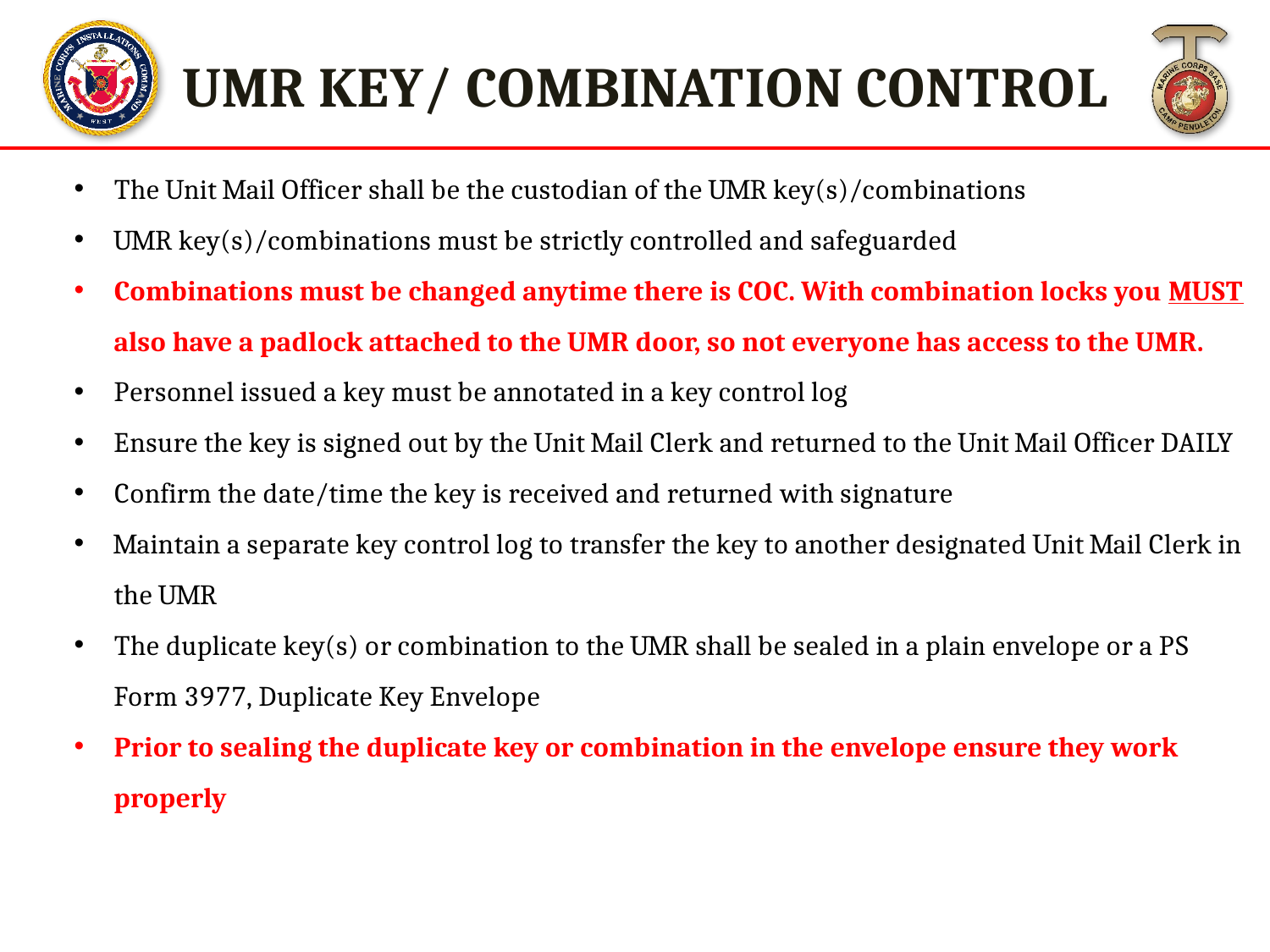

UMR KEY/ COMBINATION CONTROL
The Unit Mail Officer shall be the custodian of the UMR key(s)/combinations
UMR key(s)/combinations must be strictly controlled and safeguarded
Combinations must be changed anytime there is COC. With combination locks you MUST also have a padlock attached to the UMR door, so not everyone has access to the UMR.
Personnel issued a key must be annotated in a key control log
Ensure the key is signed out by the Unit Mail Clerk and returned to the Unit Mail Officer DAILY
Confirm the date/time the key is received and returned with signature
Maintain a separate key control log to transfer the key to another designated Unit Mail Clerk in the UMR
The duplicate key(s) or combination to the UMR shall be sealed in a plain envelope or a PS Form 3977, Duplicate Key Envelope
Prior to sealing the duplicate key or combination in the envelope ensure they work properly